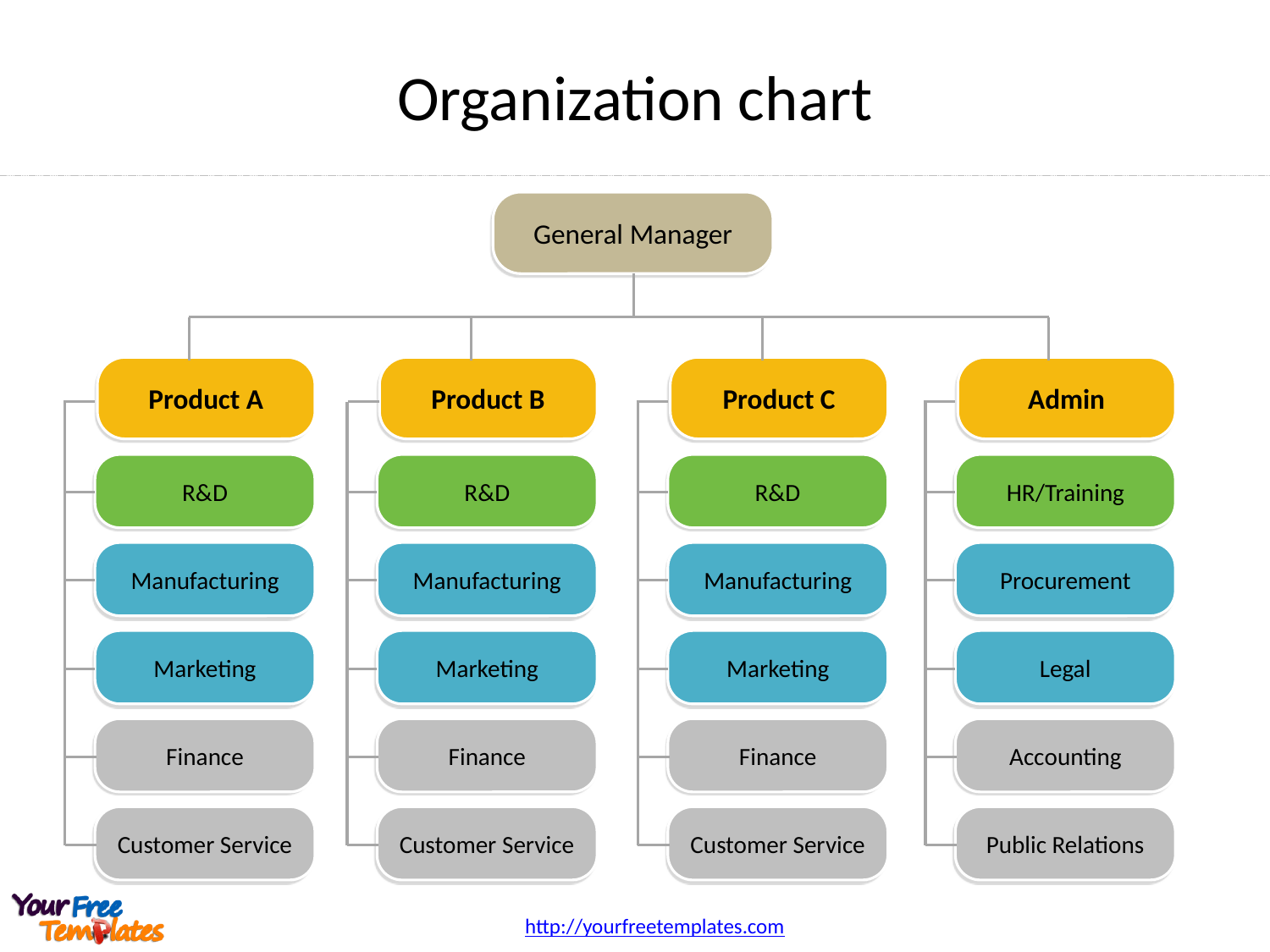

# Organization chart
General Manager
Product A
Product B
Product C
Admin
R&D
R&D
R&D
HR/Training
Manufacturing
Manufacturing
Manufacturing
Procurement
Marketing
Marketing
Marketing
Legal
Finance
Finance
Finance
Accounting
Customer Service
Customer Service
Customer Service
Public Relations